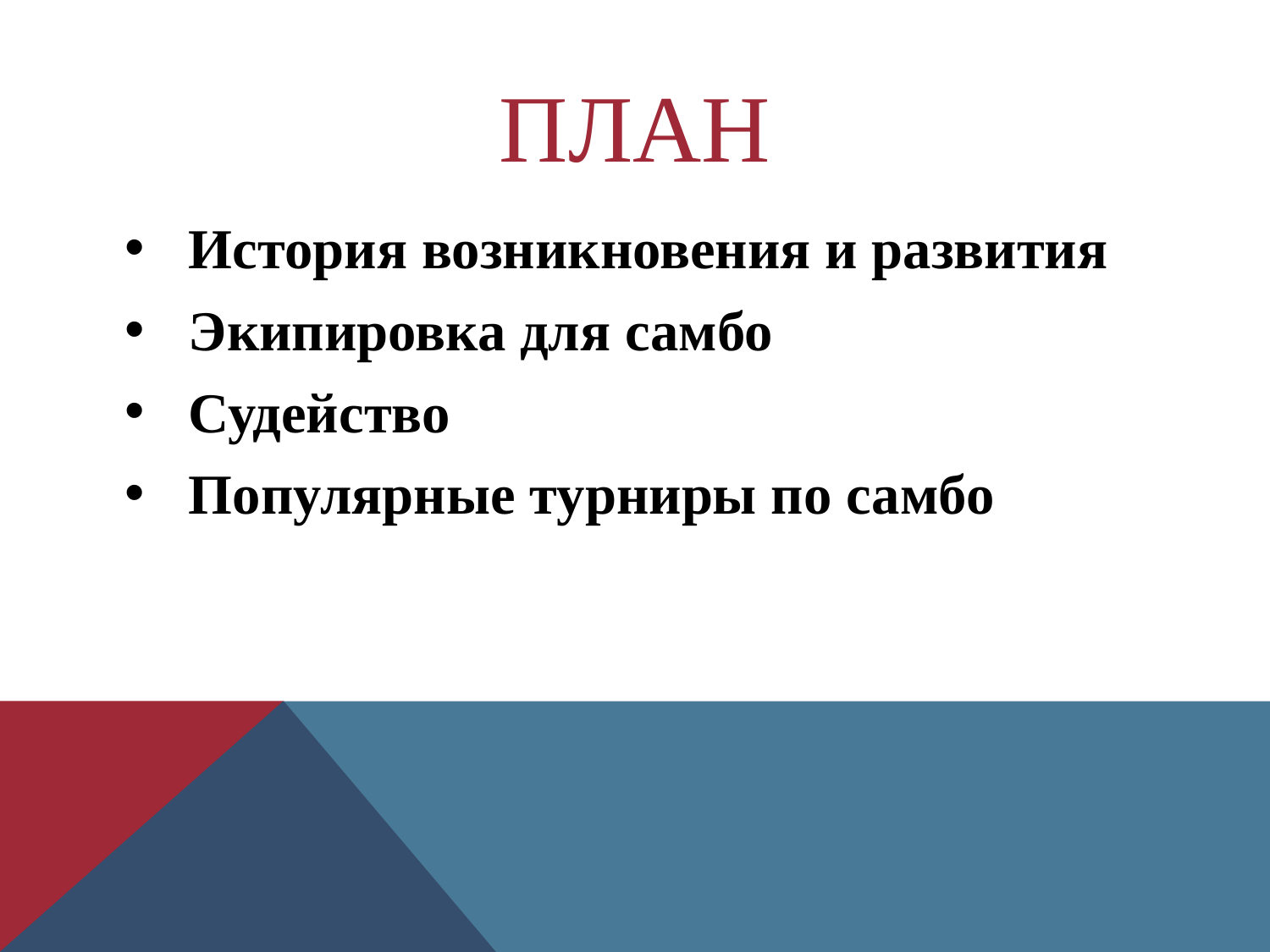

# План
История возникновения и развития
Экипировка для самбо
Судейство
Популярные турниры по самбо